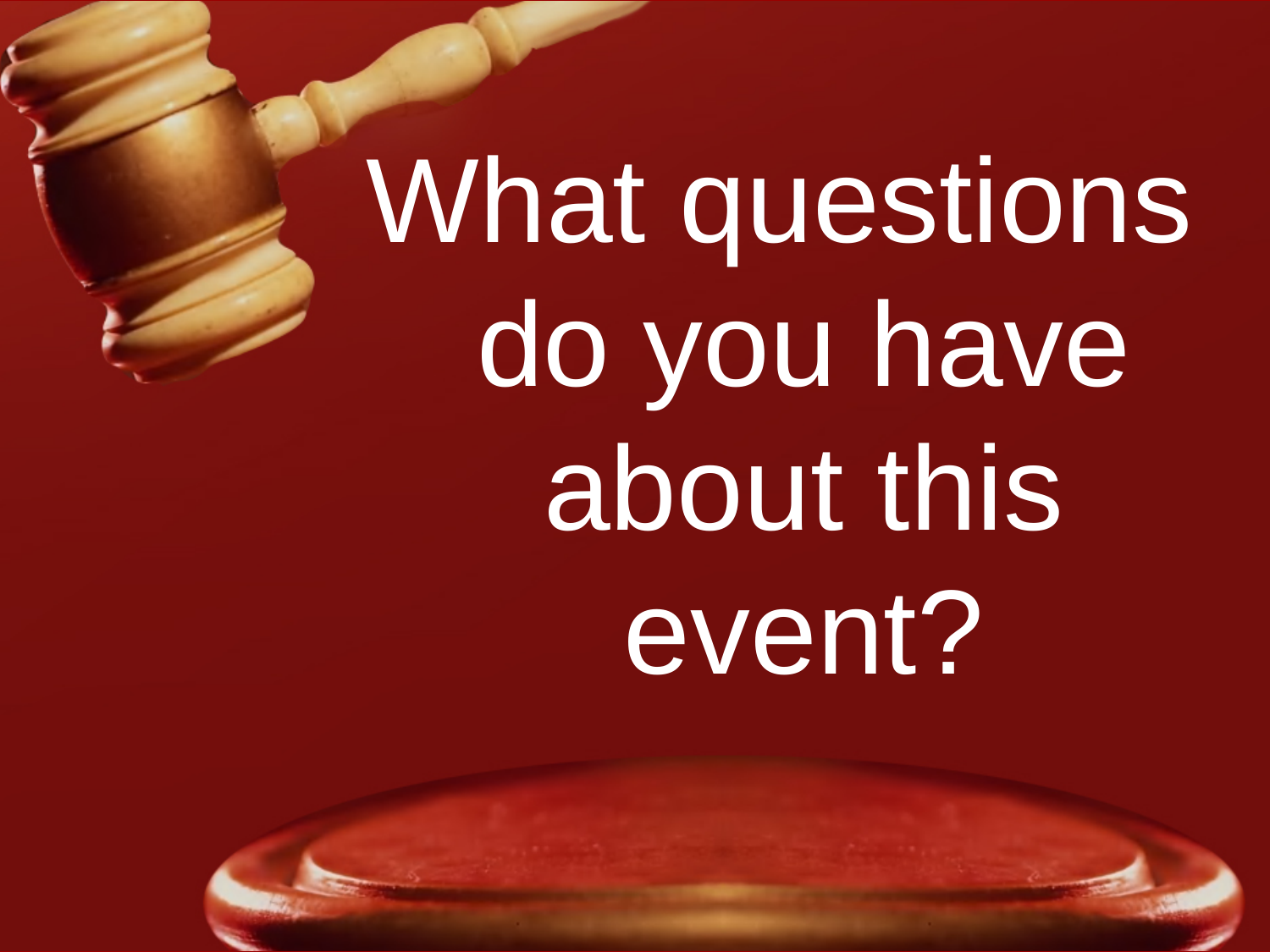

What questions do you have about this event?